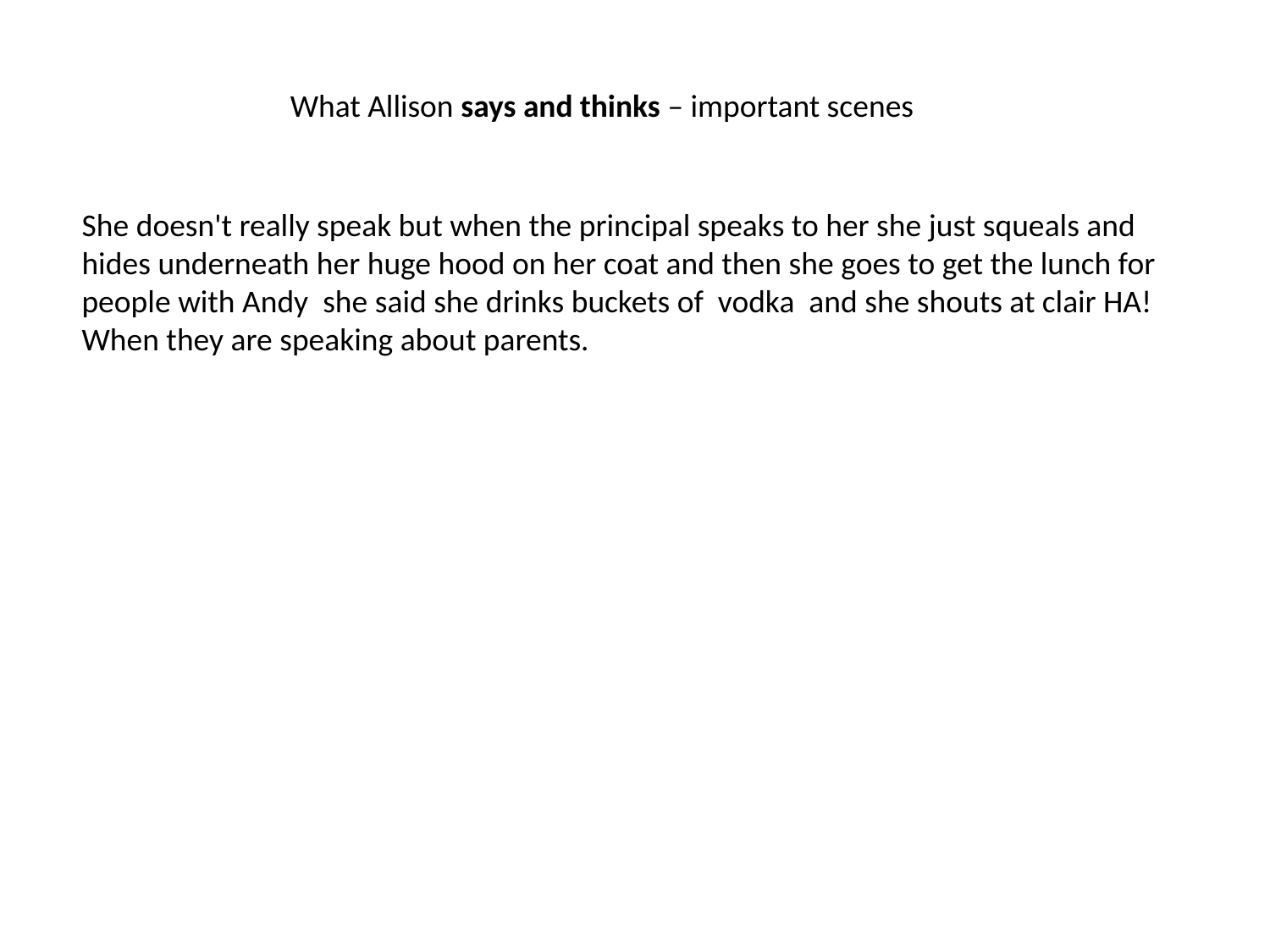

What Allison says and thinks – important scenes
She doesn't really speak but when the principal speaks to her she just squeals and hides underneath her huge hood on her coat and then she goes to get the lunch for people with Andy  she said she drinks buckets of  vodka  and she shouts at clair HA! When they are speaking about parents.